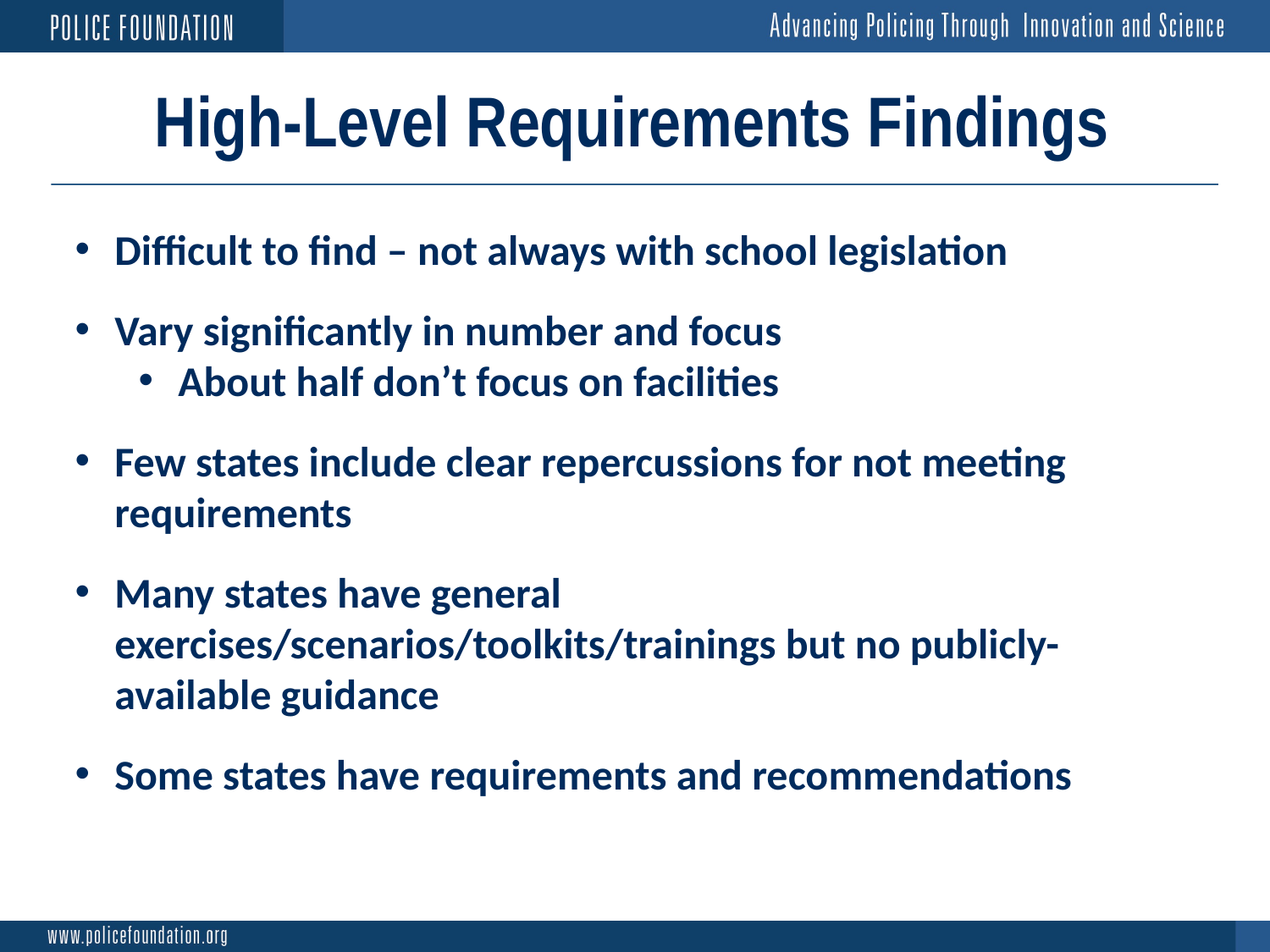

# High-Level Requirements Findings

Difficult to find – not always with school legislation

Vary significantly in number and focus
About half don’t focus on facilities

Few states include clear repercussions for not meeting requirements

Many states have general exercises/scenarios/toolkits/trainings but no publicly-available guidance

Some states have requirements and recommendations